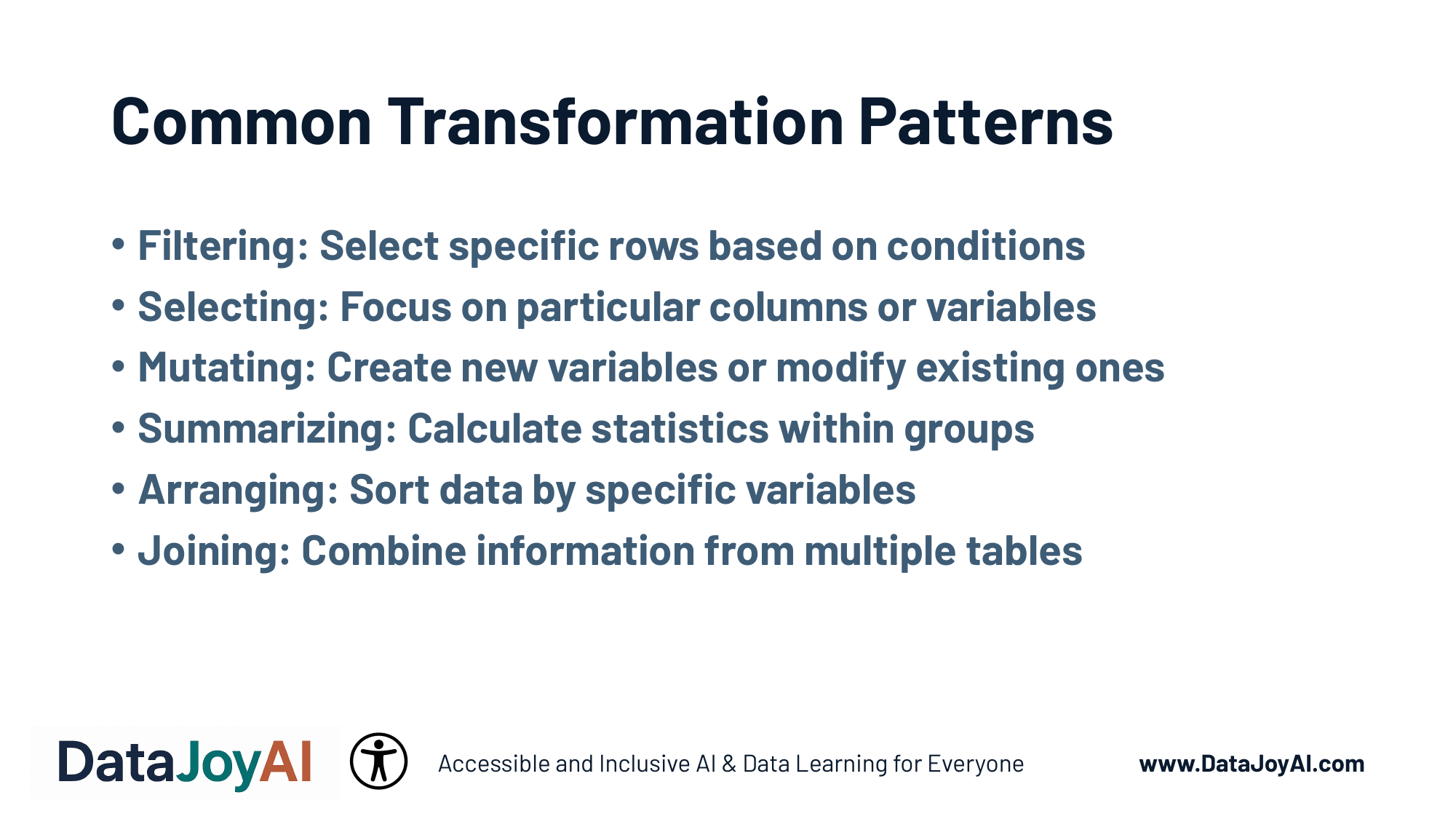

# Common Transformation Patterns
Filtering: Select specific rows based on conditions
Selecting: Focus on particular columns or variables
Mutating: Create new variables or modify existing ones
Summarizing: Calculate statistics within groups
Arranging: Sort data by specific variables
Joining: Combine information from multiple tables